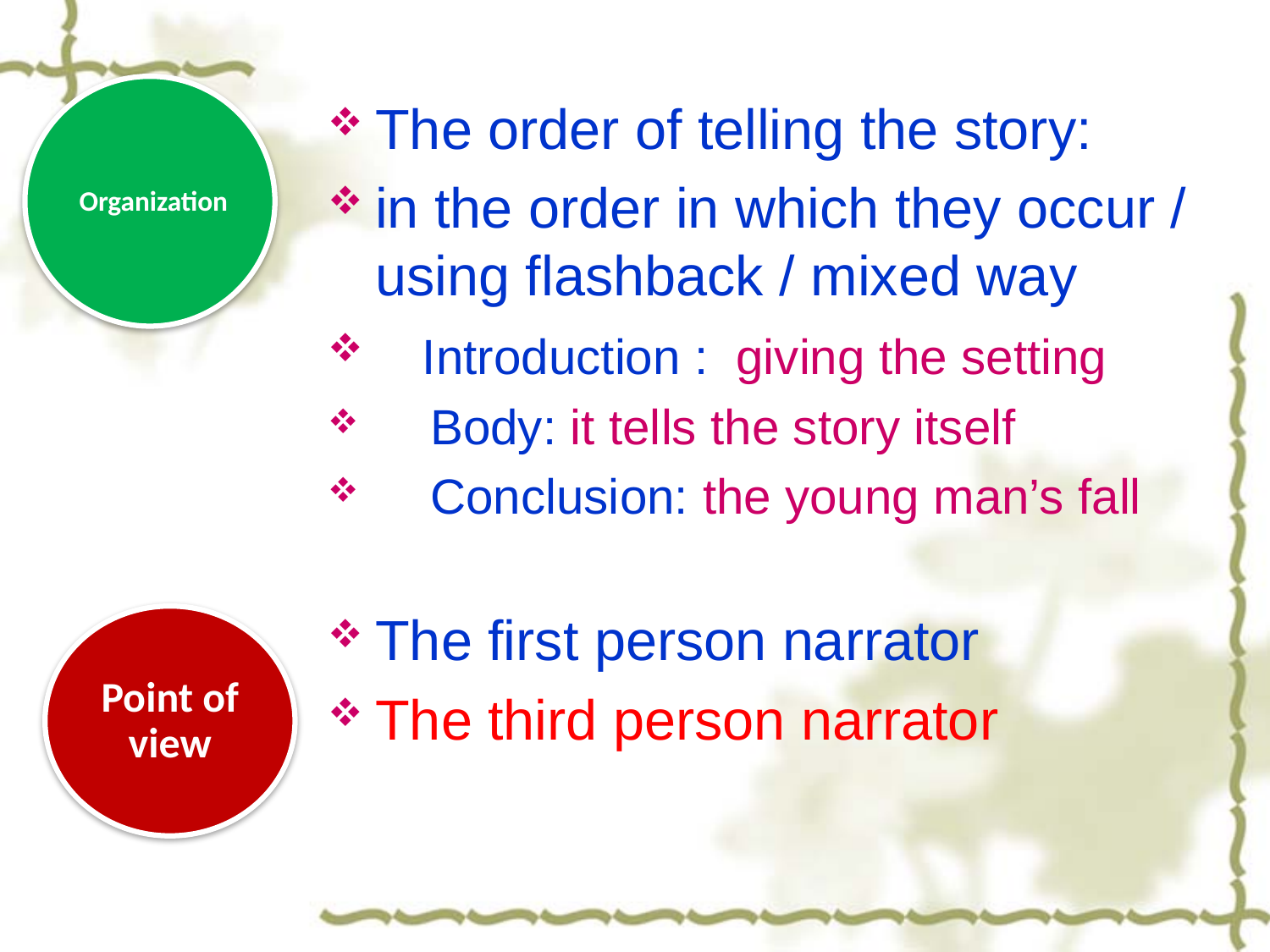

Organization
The order of telling the story:
in the order in which they occur / using flashback / mixed way
   Introduction :  giving the setting
    Body: it tells the story itself
    Conclusion: the young man’s fall

The first person narrator
The third person narrator
Point of view